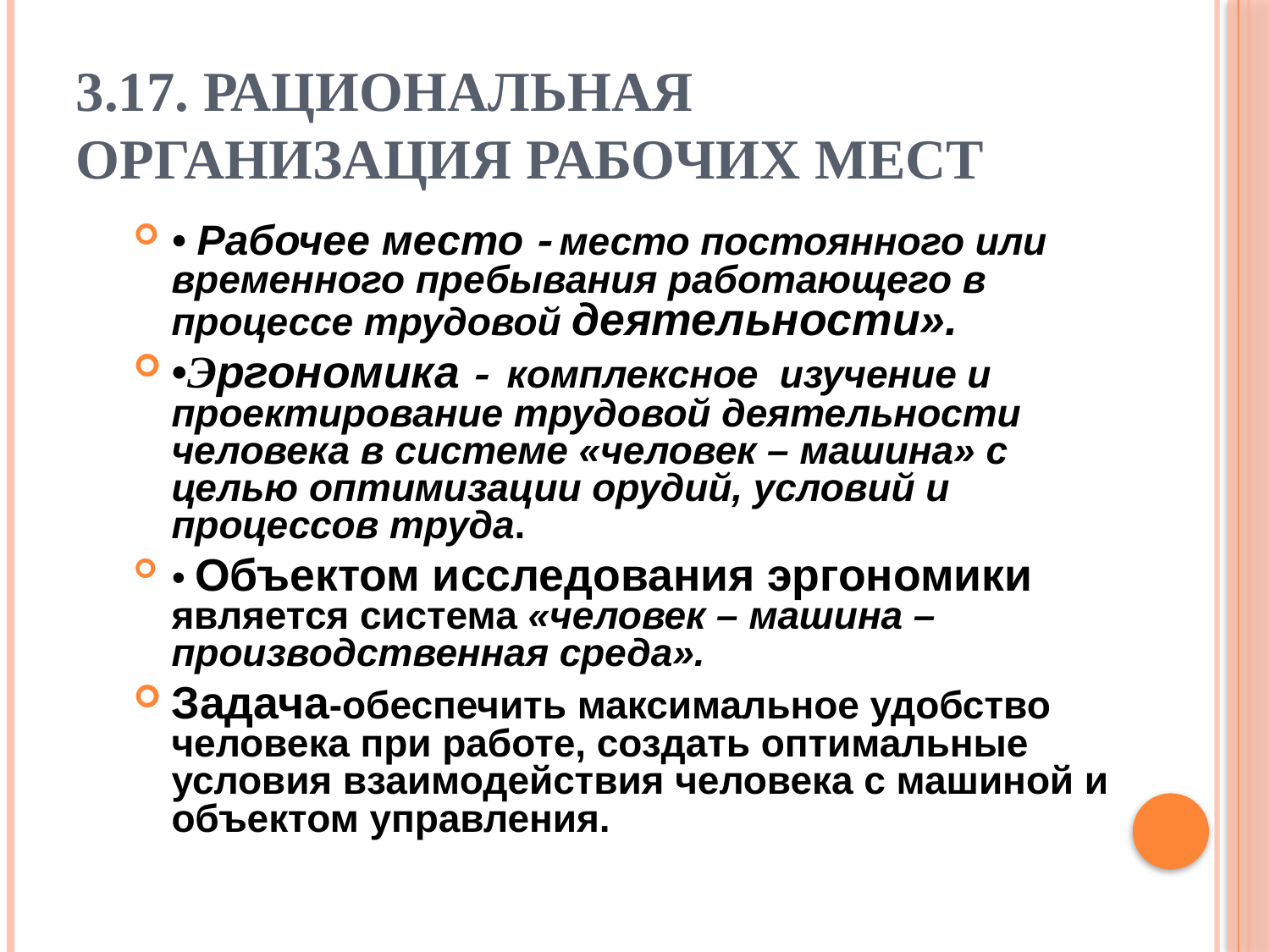

# 3.17. Рациональная организация рабочих мест
• Рабочее место − место постоянного или временного пребывания работающего в процессе трудо­вой деятельности».
•Эргономика −  комплексное  изучение и проектирование трудовой деятельности человека в системе «человек – машина» с целью оптимизации орудий, условий и процессов труда.
• Объектом исследования эргономики является система «человек – машина – производственная среда».
Задача-обеспечить максимальное удобство человека при работе, создать оптимальные условия взаимодействия человека с машиной и объектом управления.